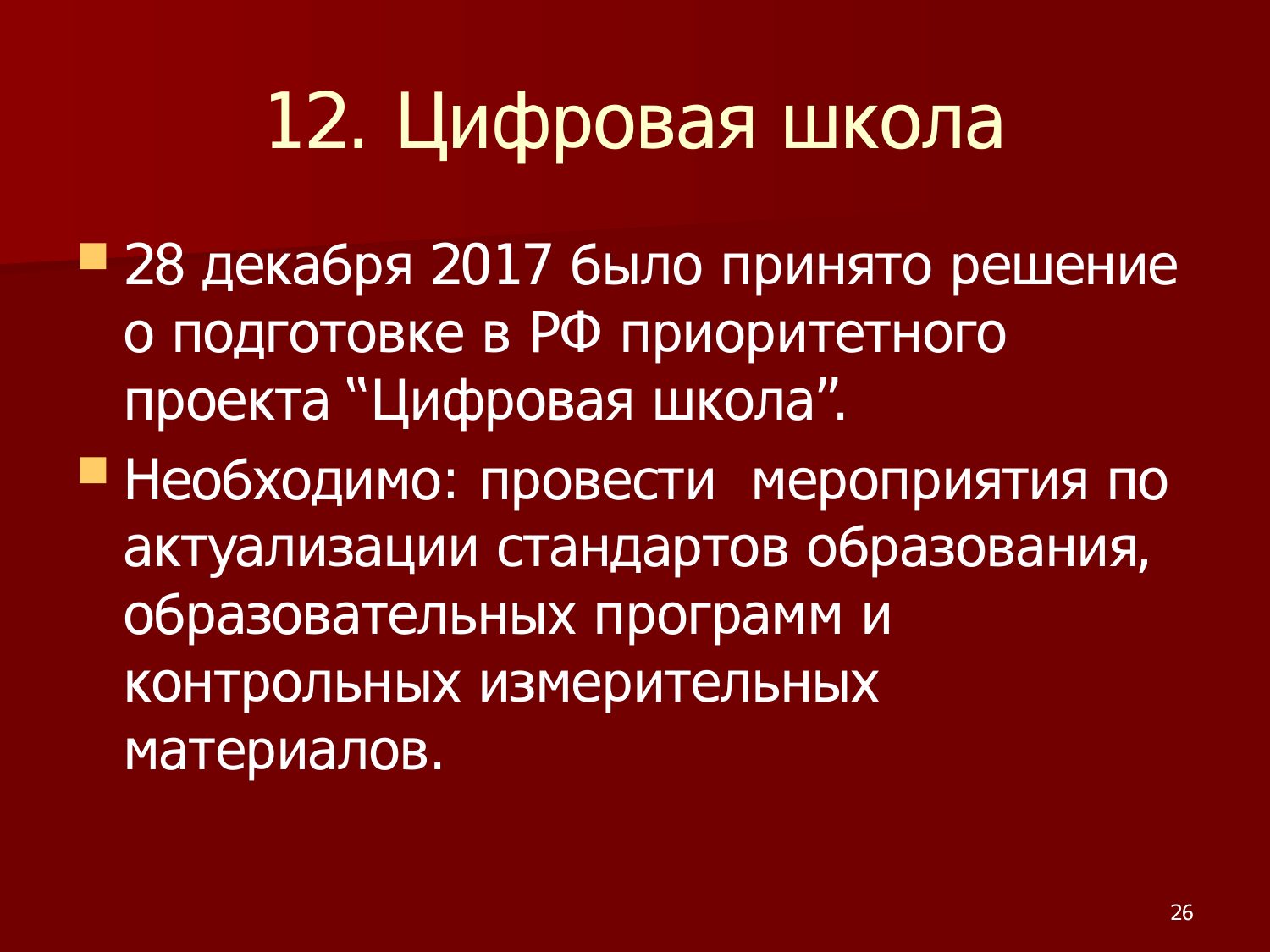

# 12. Цифровая школа
28 декабря 2017 было принято решение о подготовке в РФ приоритетного проекта “Цифровая школа”.
Необходимо: провести  мероприятия по актуализации стандартов образования, образовательных программ и контрольных измерительных материалов.
26